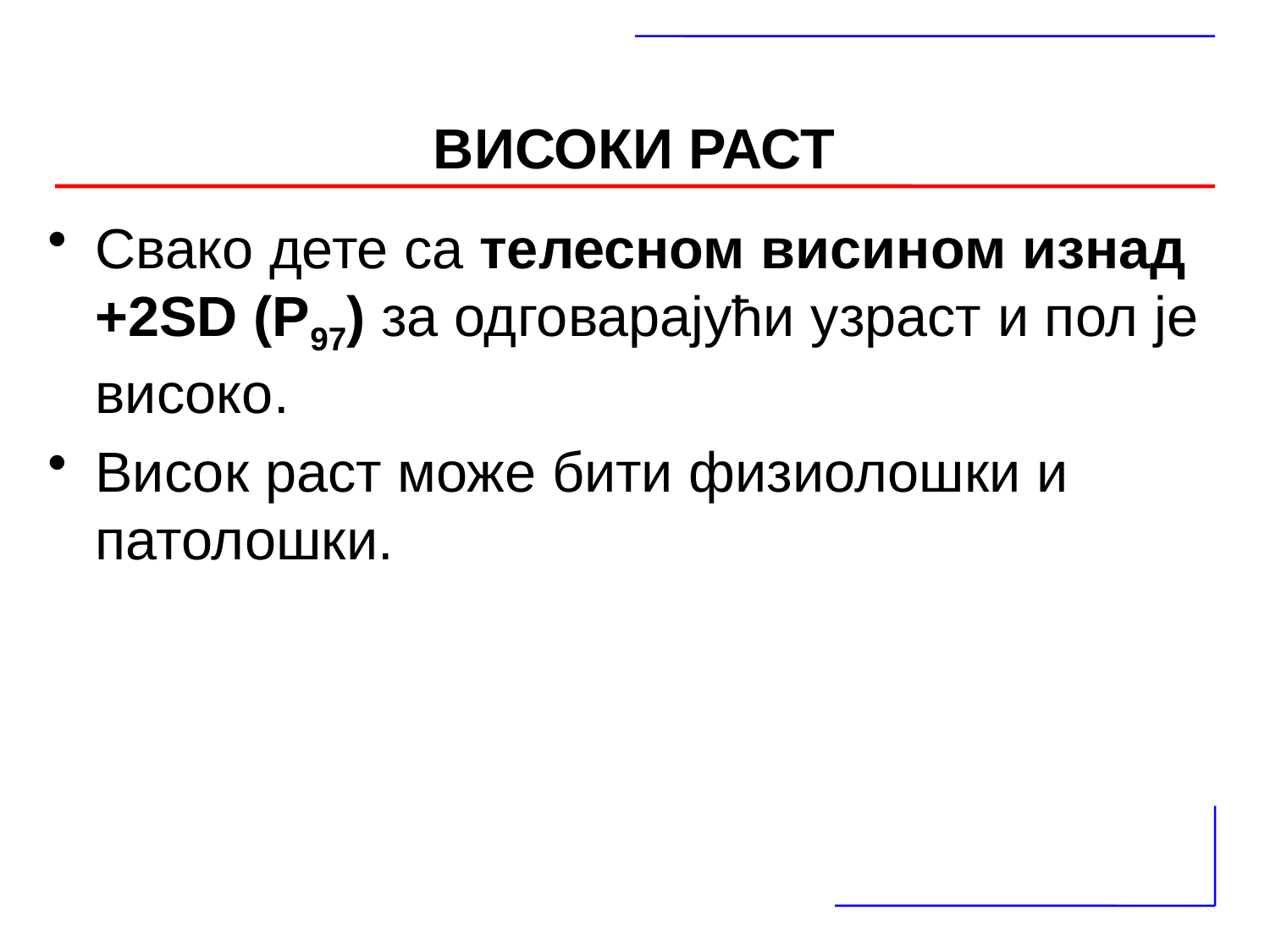

# ВИСОКИ РАСТ
Свако дете са телесном висином изнад +2SD (P97) за одговарајући узраст и пол је високо.
Висок раст може бити физиолошки и патолошки.